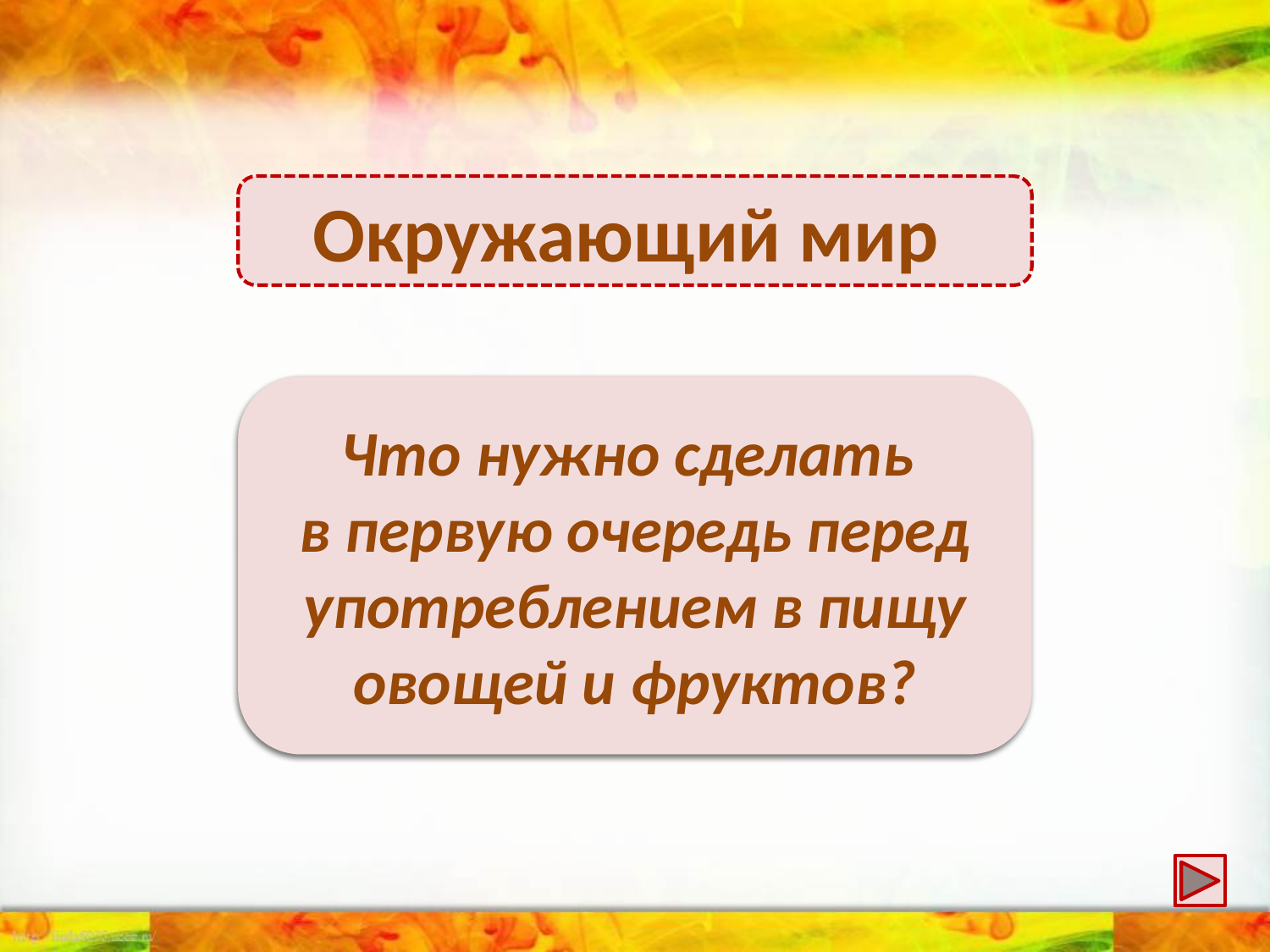

Окружающий мир
Их нужно помыть
Что нужно сделать
в первую очередь перед употреблением в пищу овощей и фруктов?